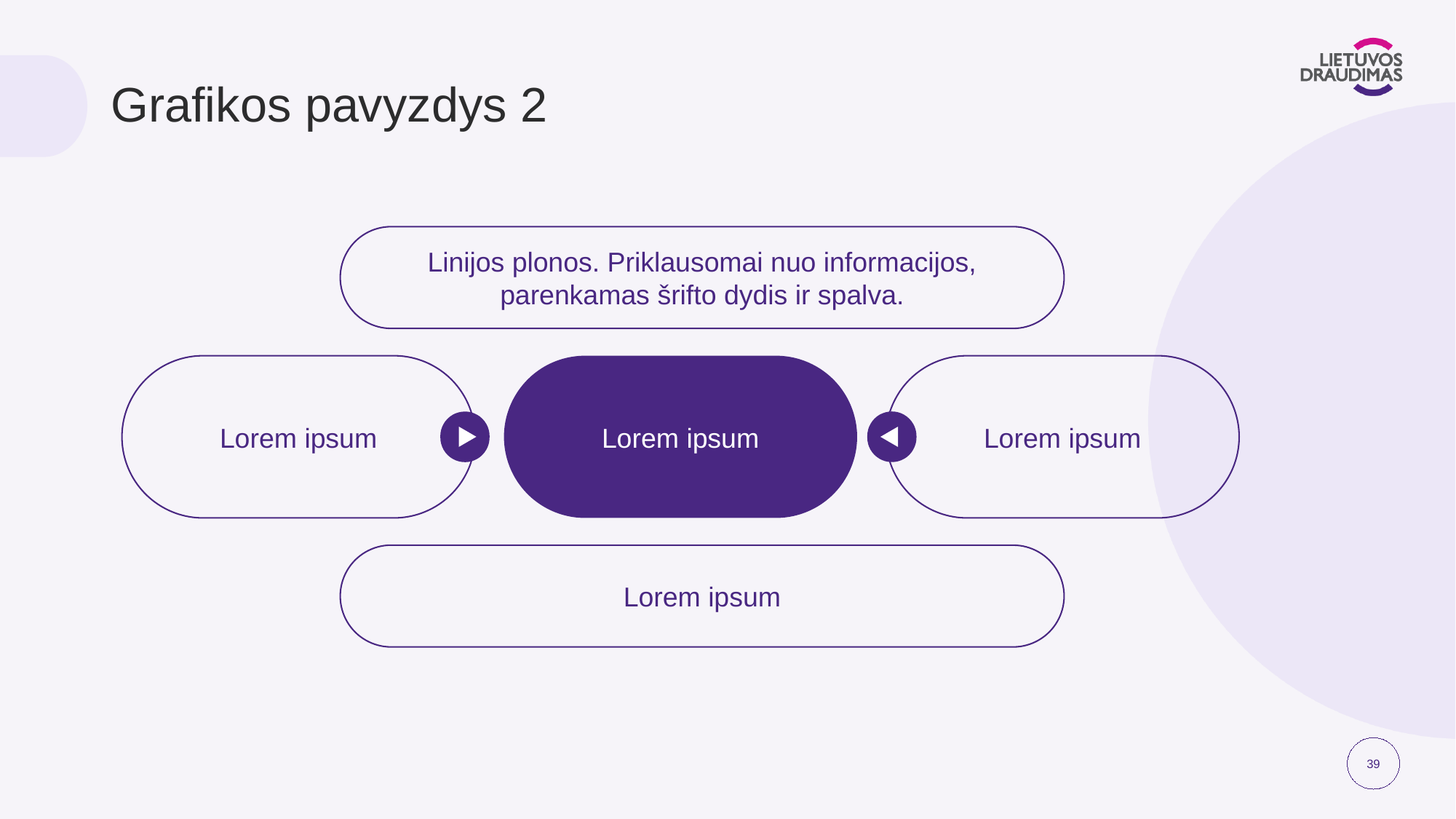

# Grafikos pavyzdys 2
Linijos plonos. Priklausomai nuo informacijos, parenkamas šrifto dydis ir spalva.
Lorem ipsum
Lorem ipsum
Lorem ipsum

Lorem ipsum
39